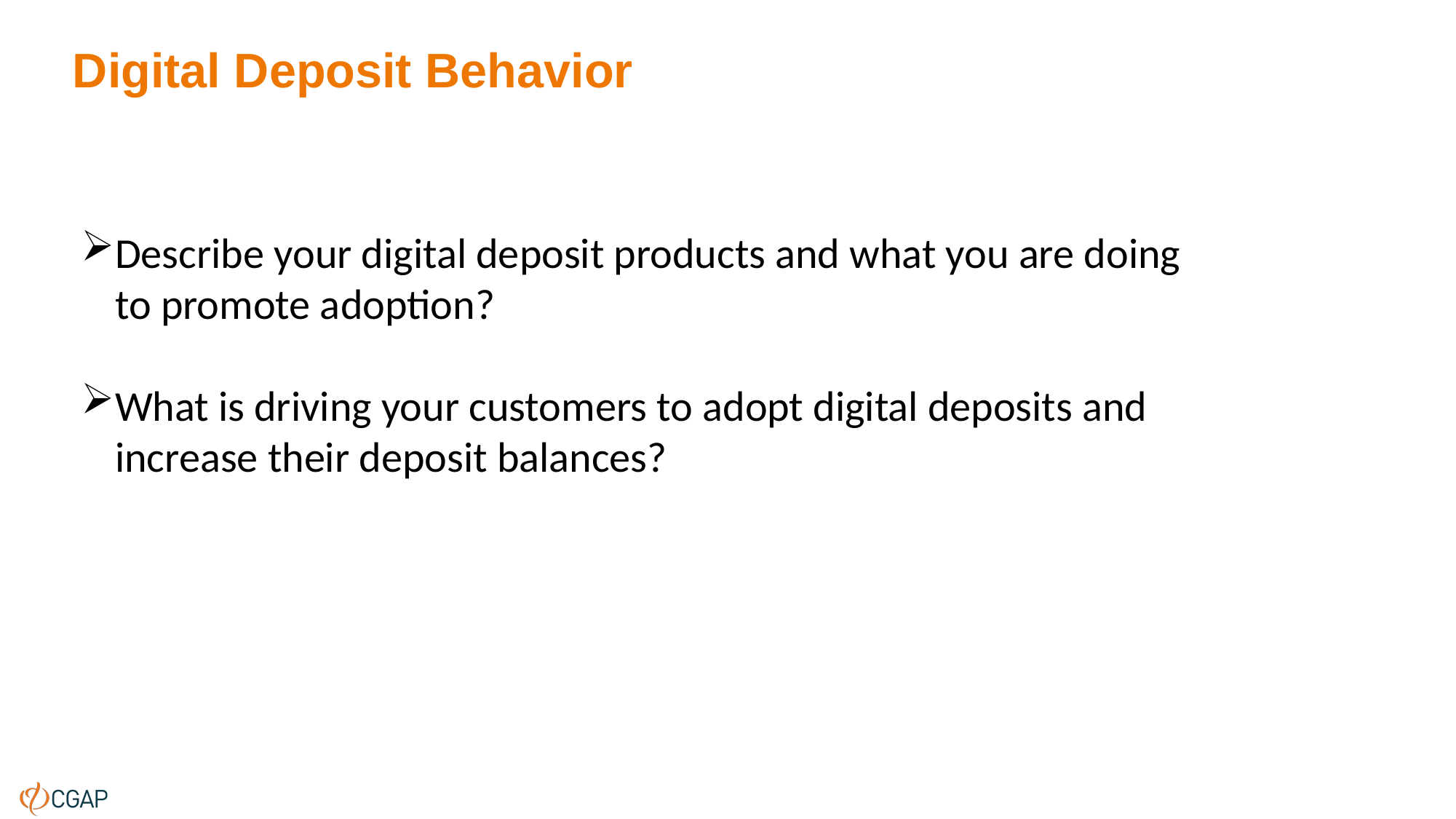

# Digital Deposit Behavior
Describe your digital deposit products and what you are doing to promote adoption?

What is driving your customers to adopt digital deposits and increase their deposit balances?